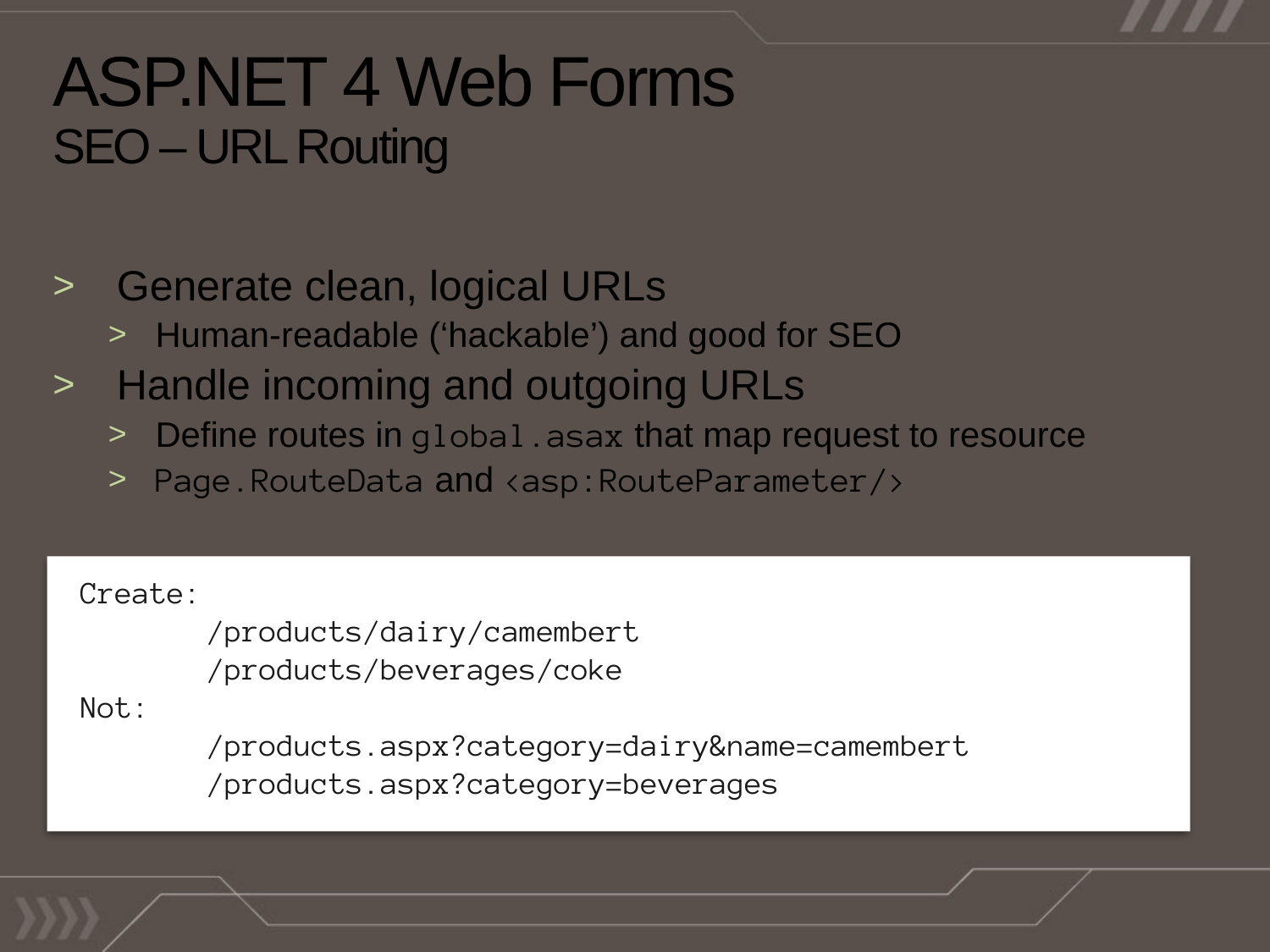

# ASP.NET 4 Web Forms SEO – URL Routing
Generate clean, logical URLs
Human-readable (‘hackable’) and good for SEO
Handle incoming and outgoing URLs
Define routes in global.asax that map request to resource
Page.RouteData and <asp:RouteParameter/>

Create:
	/products/dairy/camembert
	/products/beverages/coke
Not:
	/products.aspx?category=dairy&name=camembert
	/products.aspx?category=beverages